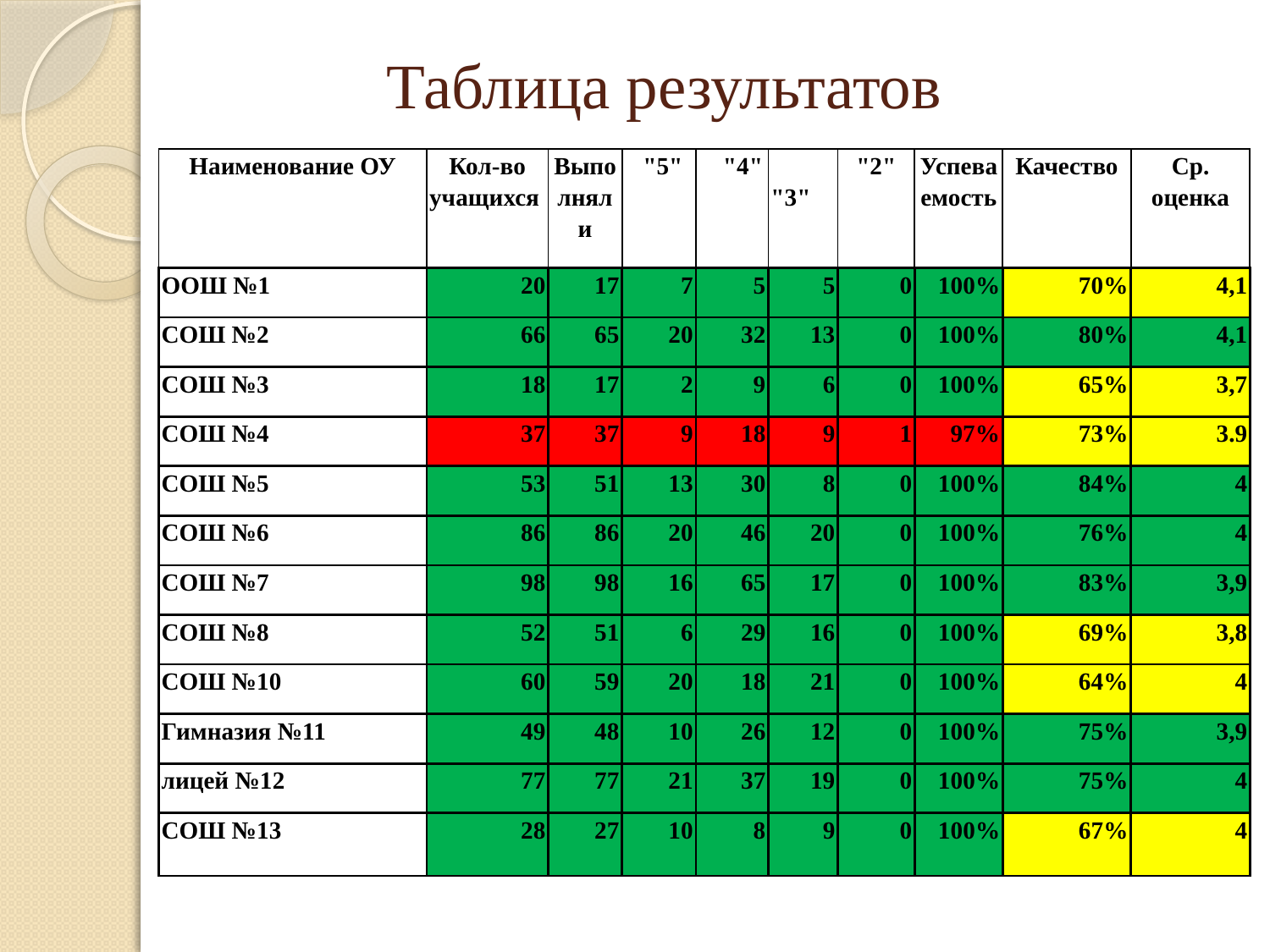

# Таблица результатов
| Наименование ОУ | Кол-во учащихся | Выполняли | "5" | "4" | "3" | "2" | Успеваемость | Качество | Ср. оценка |
| --- | --- | --- | --- | --- | --- | --- | --- | --- | --- |
| ООШ №1 | 20 | 17 | 7 | 5 | 5 | 0 | 100% | 70% | 4,1 |
| СОШ №2 | 66 | 65 | 20 | 32 | 13 | 0 | 100% | 80% | 4,1 |
| СОШ №3 | 18 | 17 | 2 | 9 | 6 | 0 | 100% | 65% | 3,7 |
| СОШ №4 | 37 | 37 | 9 | 18 | 9 | 1 | 97% | 73% | 3.9 |
| СОШ №5 | 53 | 51 | 13 | 30 | 8 | 0 | 100% | 84% | 4 |
| СОШ №6 | 86 | 86 | 20 | 46 | 20 | 0 | 100% | 76% | 4 |
| СОШ №7 | 98 | 98 | 16 | 65 | 17 | 0 | 100% | 83% | 3,9 |
| СОШ №8 | 52 | 51 | 6 | 29 | 16 | 0 | 100% | 69% | 3,8 |
| СОШ №10 | 60 | 59 | 20 | 18 | 21 | 0 | 100% | 64% | 4 |
| Гимназия №11 | 49 | 48 | 10 | 26 | 12 | 0 | 100% | 75% | 3,9 |
| лицей №12 | 77 | 77 | 21 | 37 | 19 | 0 | 100% | 75% | 4 |
| СОШ №13 | 28 | 27 | 10 | 8 | 9 | 0 | 100% | 67% | 4 |